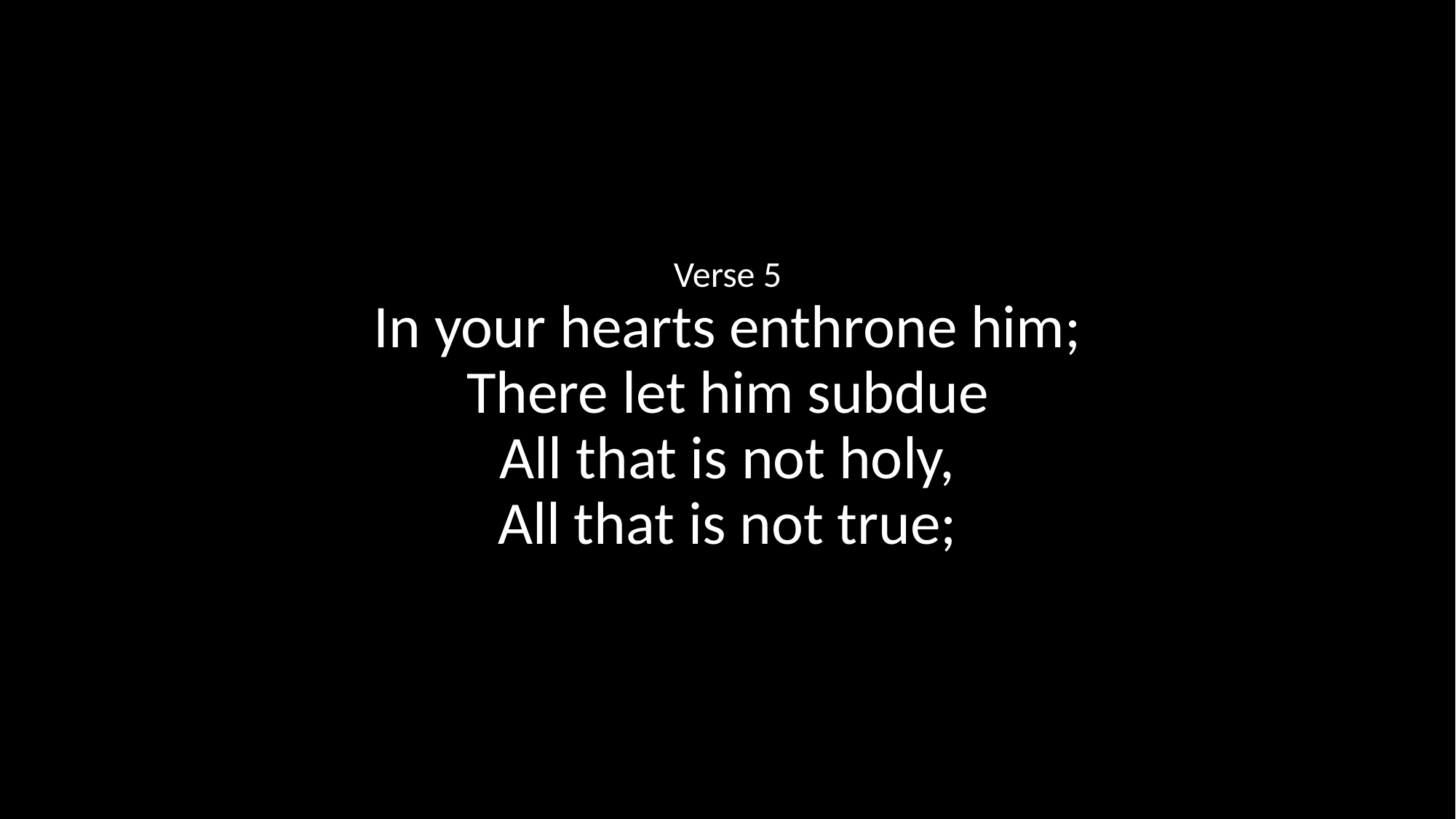

Verse 5
In your hearts enthrone him;
There let him subdue
All that is not holy,
All that is not true;